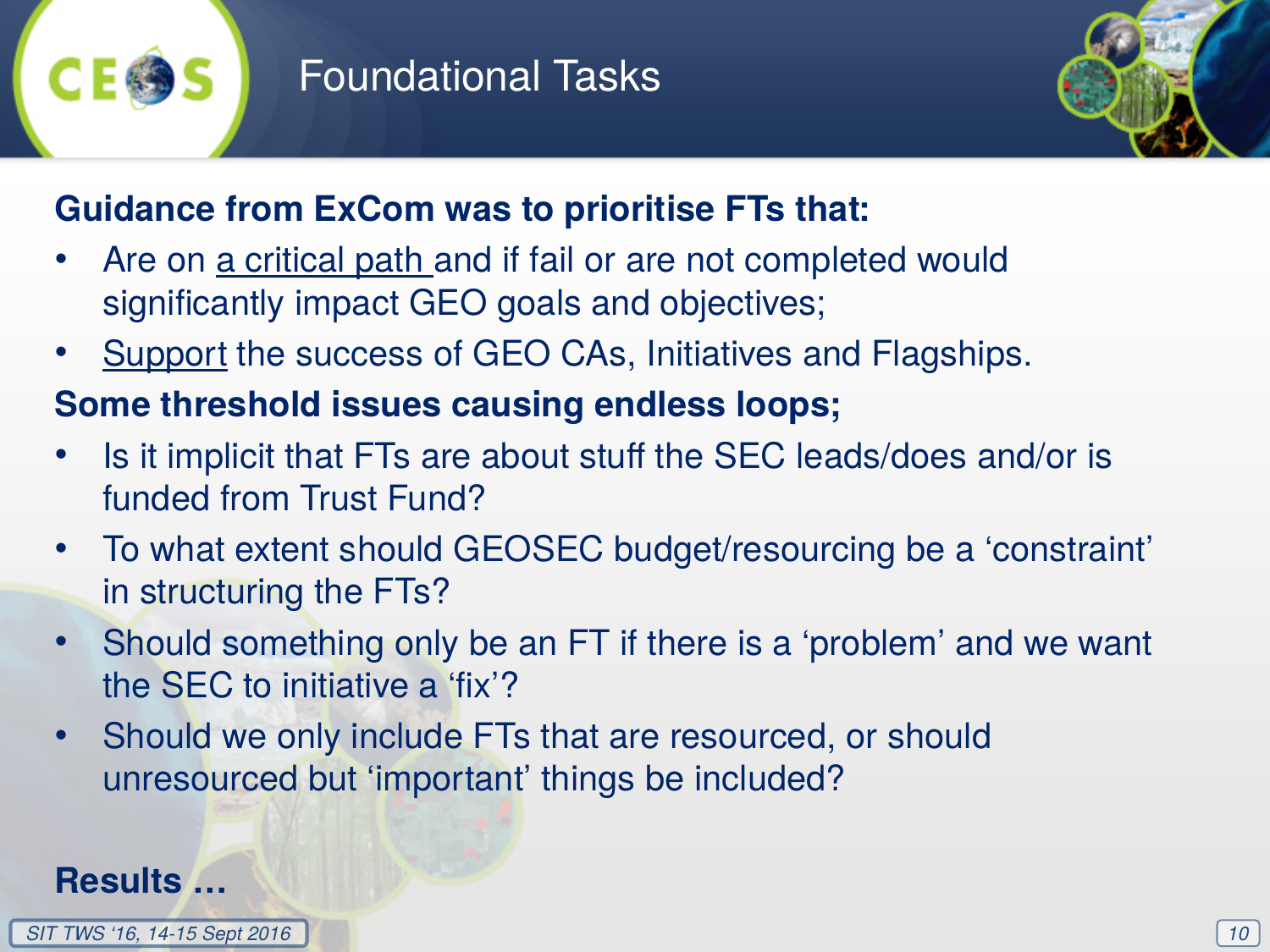

Foundational Tasks
Guidance from ExCom was to prioritise FTs that:
Are on a critical path and if fail or are not completed would significantly impact GEO goals and objectives;
Support the success of GEO CAs, Initiatives and Flagships.
Some threshold issues causing endless loops;
Is it implicit that FTs are about stuff the SEC leads/does and/or is funded from Trust Fund?
To what extent should GEOSEC budget/resourcing be a ‘constraint’ in structuring the FTs?
Should something only be an FT if there is a ‘problem’ and we want the SEC to initiative a ‘fix’?
Should we only include FTs that are resourced, or should unresourced but ‘important’ things be included?

Results …

10